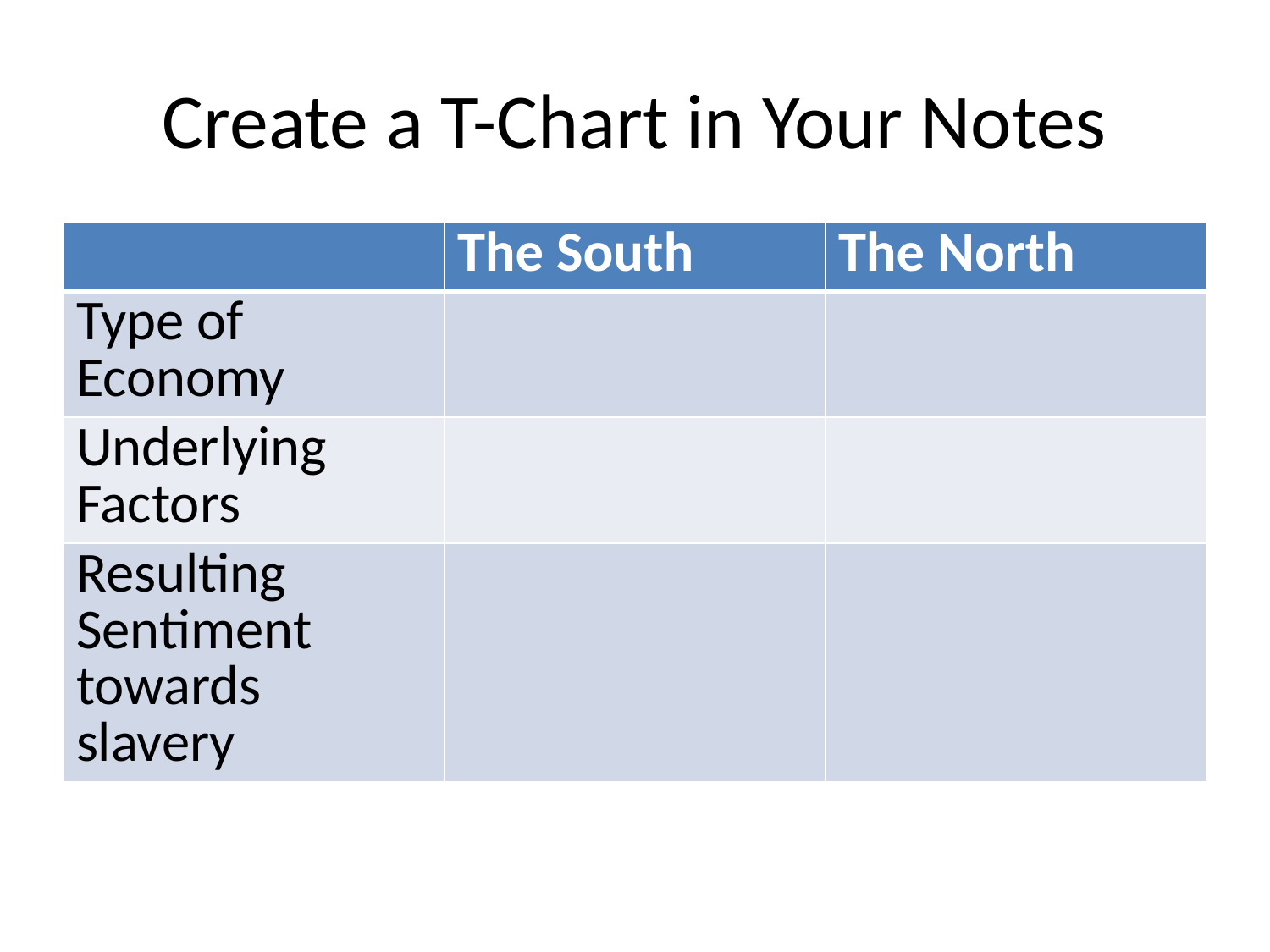

# Create a T-Chart in Your Notes
|  | The South | The North |
| --- | --- | --- |
| Type of Economy |  |  |
| Underlying Factors |  |  |
| Resulting Sentiment towards slavery |  |  |